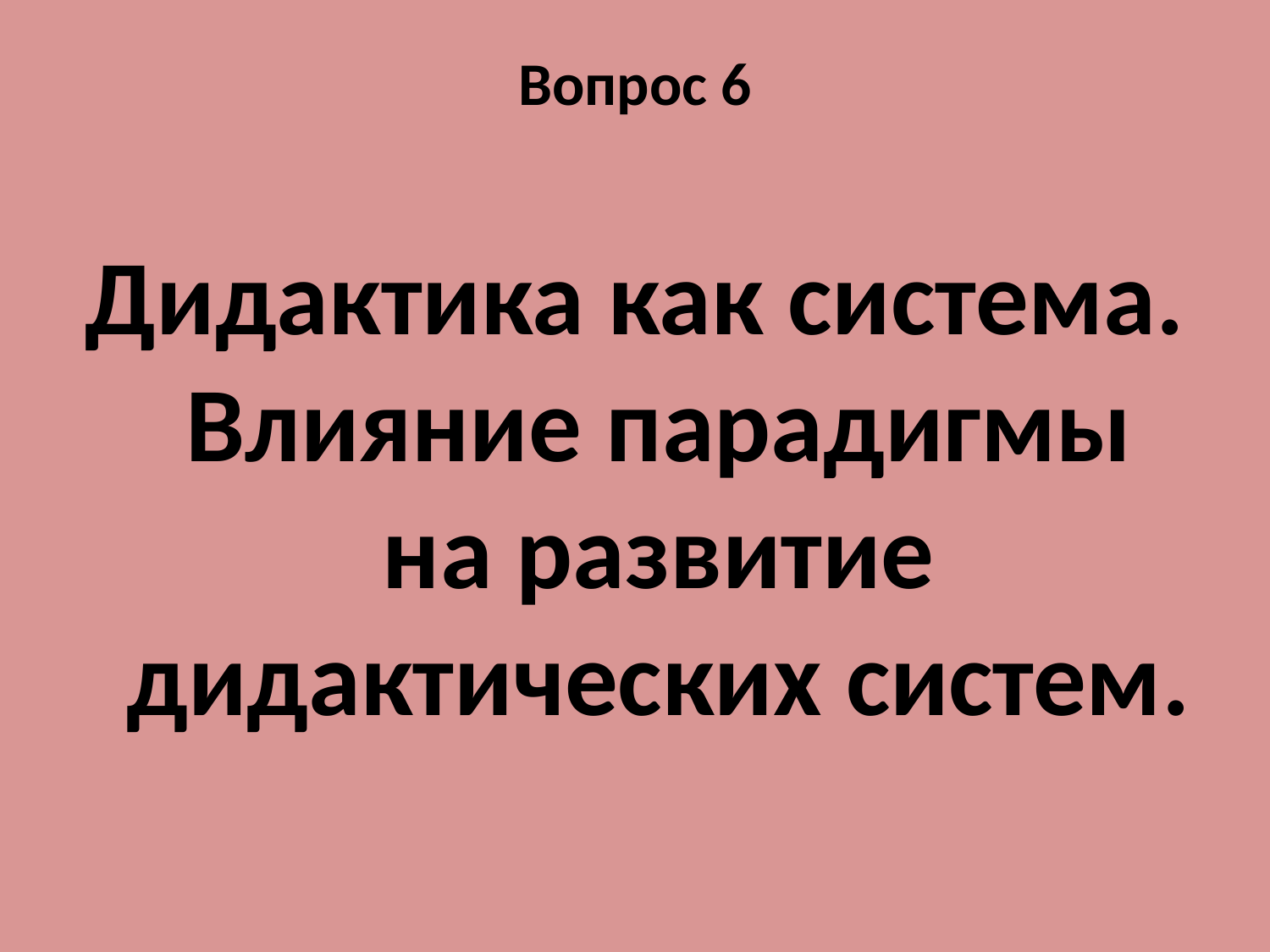

# Вопрос 6
Дидактика как система. Влияние парадигмы на развитие дидактических систем.